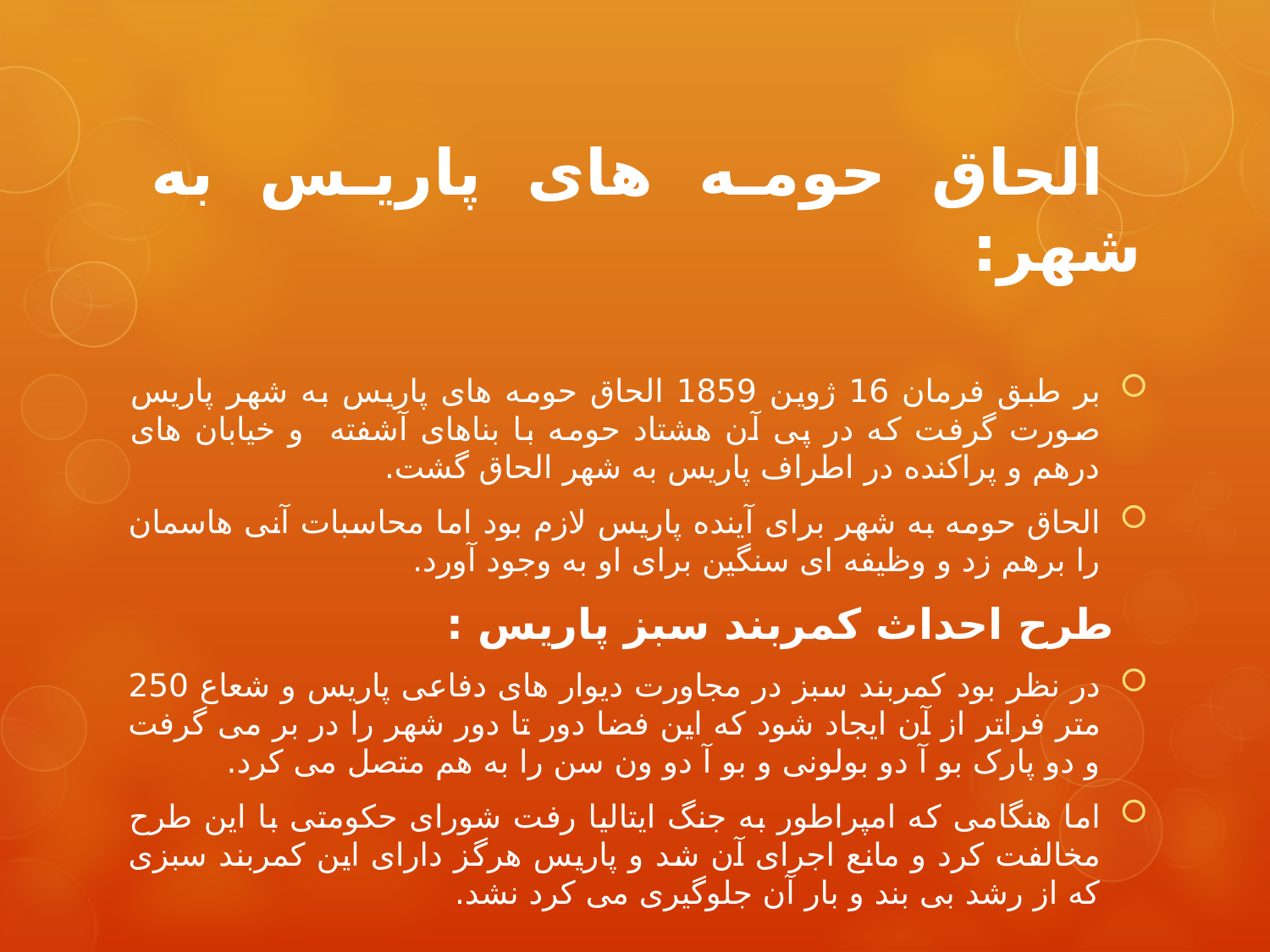

الحاق حومه های پاریس به شهر:

بر طبق فرمان 16 ژوین 1859 الحاق حومه های پاریس به شهر پاریس صورت گرفت که در پی آن هشتاد حومه با بناهای آشفته  و خیابان های درهم و پراکنده در اطراف پاریس به شهر الحاق گشت.
الحاق حومه به شهر برای آینده پاریس لازم بود اما محاسبات آنی هاسمان را برهم زد و وظیفه ای سنگین برای او به وجود آورد.
  طرح احداث کمربند سبز پاریس :
در نظر بود کمربند سبز در مجاورت دیوار های دفاعی پاریس و شعاع 250 متر فراتر از آن ایجاد شود که این فضا دور تا دور شهر را در بر می گرفت و دو پارک بو آ دو بولونی و بو آ دو ون سن را به هم متصل می کرد.
اما هنگامی که امپراطور به جنگ ایتالیا رفت شورای حکومتی با این طرح مخالفت کرد و مانع اجرای آن شد و پاریس هرگز دارای این کمربند سبزی که از رشد بی بند و بار آن جلوگیری می کرد نشد.